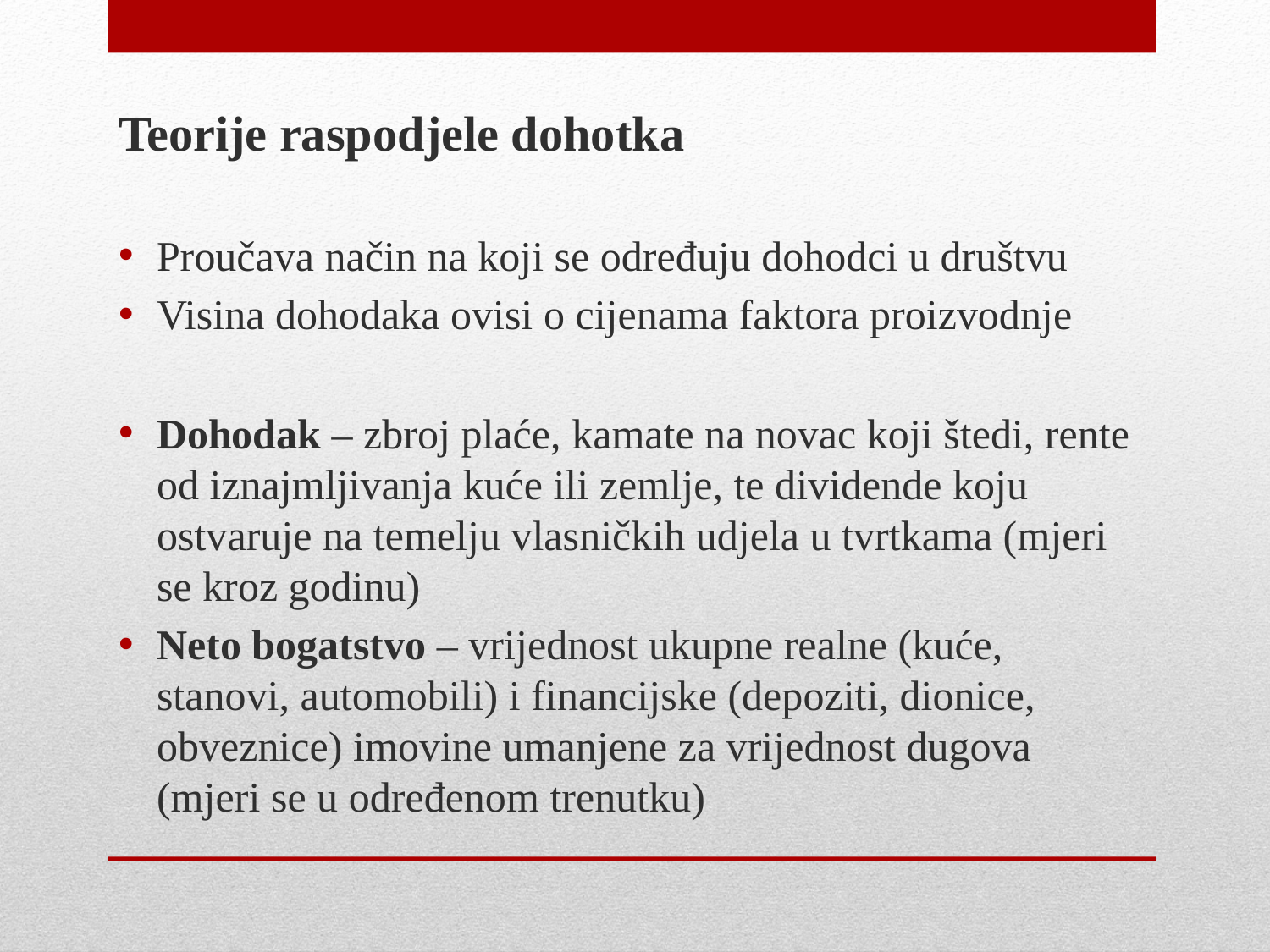

Teorije raspodjele dohotka

Proučava način na koji se određuju dohodci u društvu
Visina dohodaka ovisi o cijenama faktora proizvodnje

Dohodak – zbroj plaće, kamate na novac koji štedi, rente od iznajmljivanja kuće ili zemlje, te dividende koju ostvaruje na temelju vlasničkih udjela u tvrtkama (mjeri se kroz godinu)
Neto bogatstvo – vrijednost ukupne realne (kuće, stanovi, automobili) i financijske (depoziti, dionice, obveznice) imovine umanjene za vrijednost dugova (mjeri se u određenom trenutku)